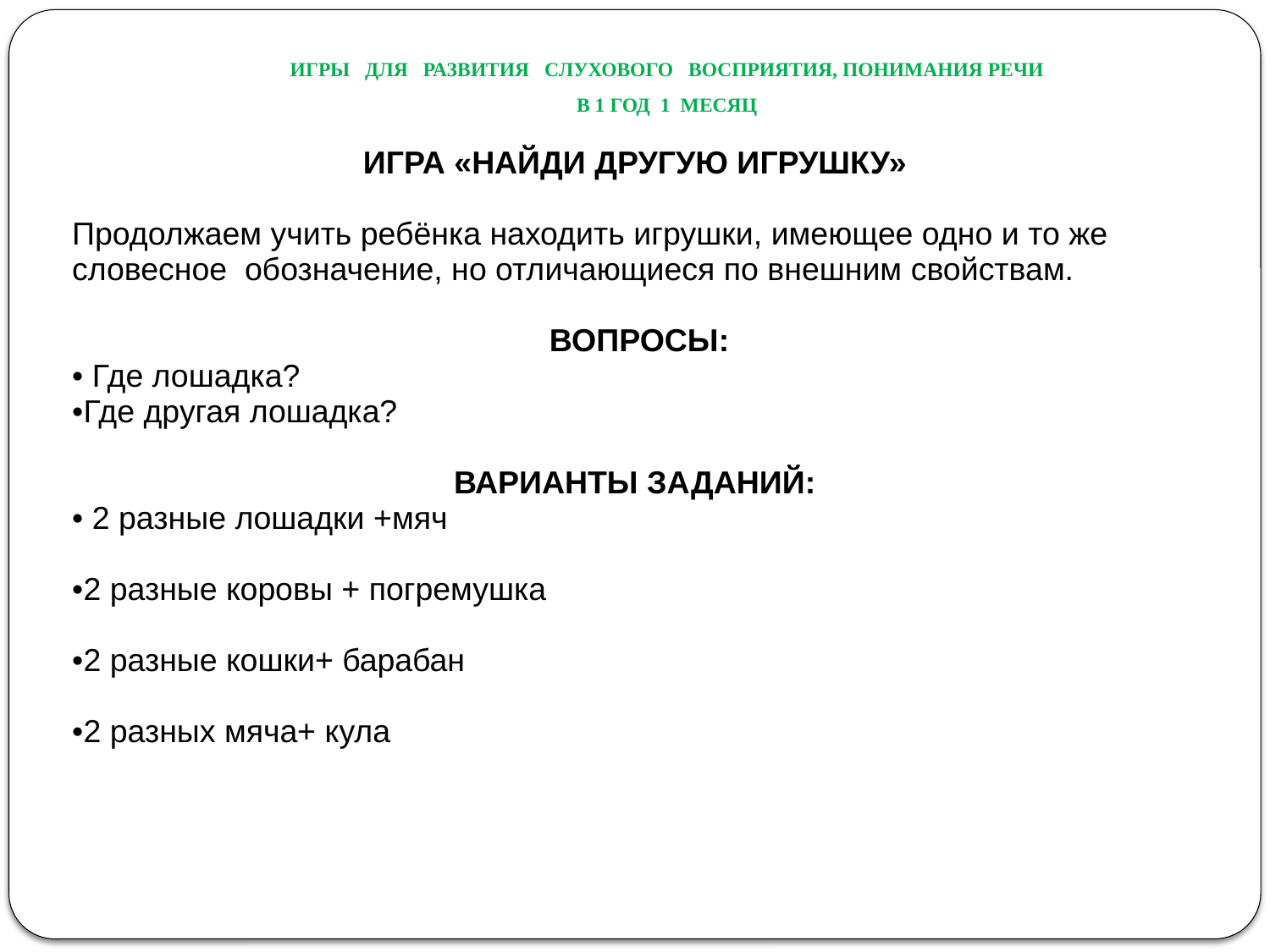

# ИГРЫ   ДЛЯ   РАЗВИТИЯ   СЛУХОВОГО   ВОСПРИЯТИЯ, ПОНИМАНИЯ РЕЧИ В 1 ГОД  1  МЕСЯЦ
| ИГРА «НАЙДИ ДРУГУЮ ИГРУШКУ» Продолжаем учить ребёнка находить игрушки, имеющее одно и то же словесное обозначение, но отличающиеся по внешним свойствам. ВОПРОСЫ: Где лошадка? Где другая лошадка? ВАРИАНТЫ ЗАДАНИЙ: 2 разные лошадки +мяч 2 разные коровы + погремушка 2 разные кошки+ барабан 2 разных мяча+ кула |
| --- |